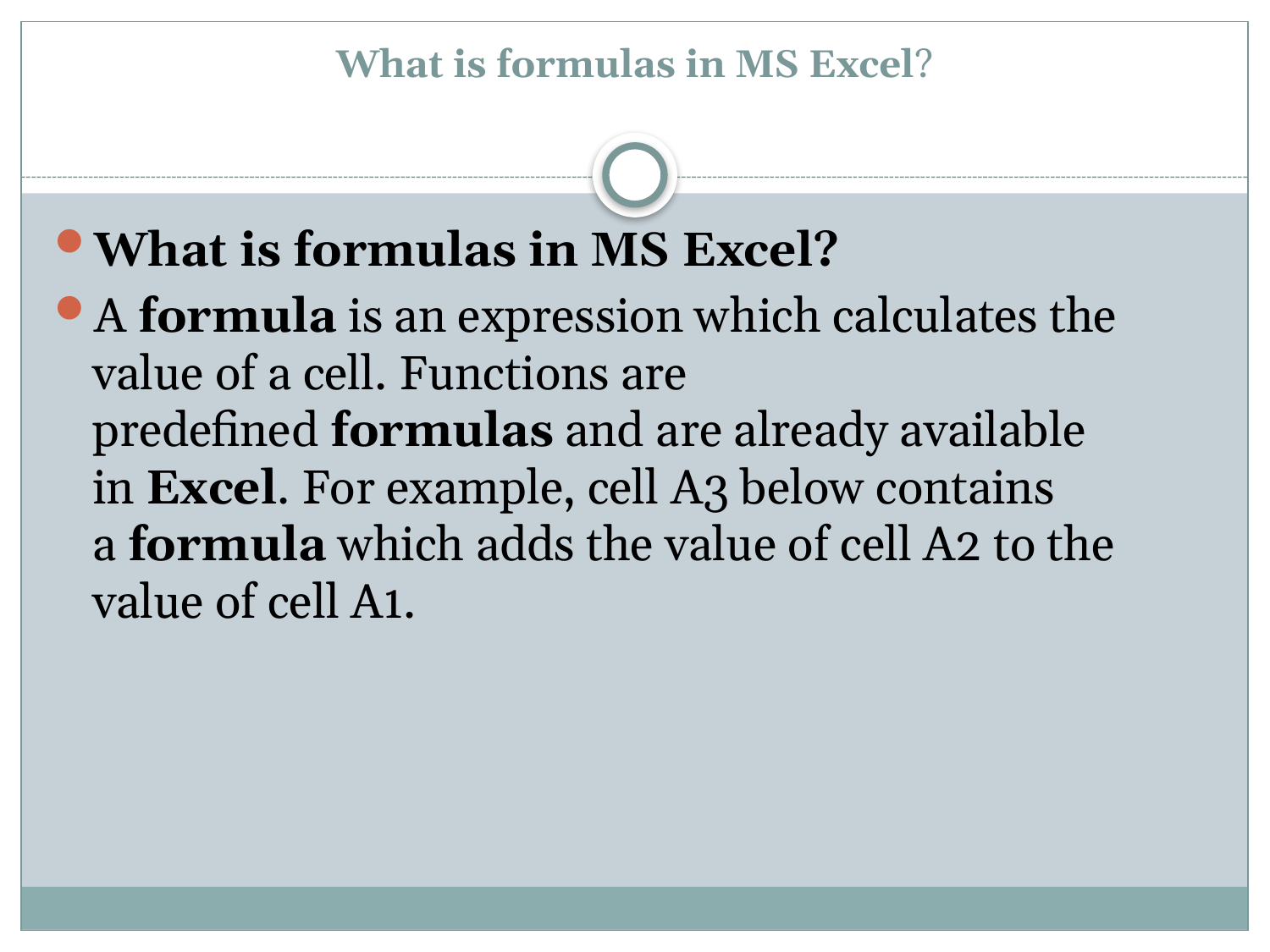

# What is formulas in MS Excel?
What is formulas in MS Excel?
A formula is an expression which calculates the value of a cell. Functions are predefined formulas and are already available in Excel. For example, cell A3 below contains a formula which adds the value of cell A2 to the value of cell A1.